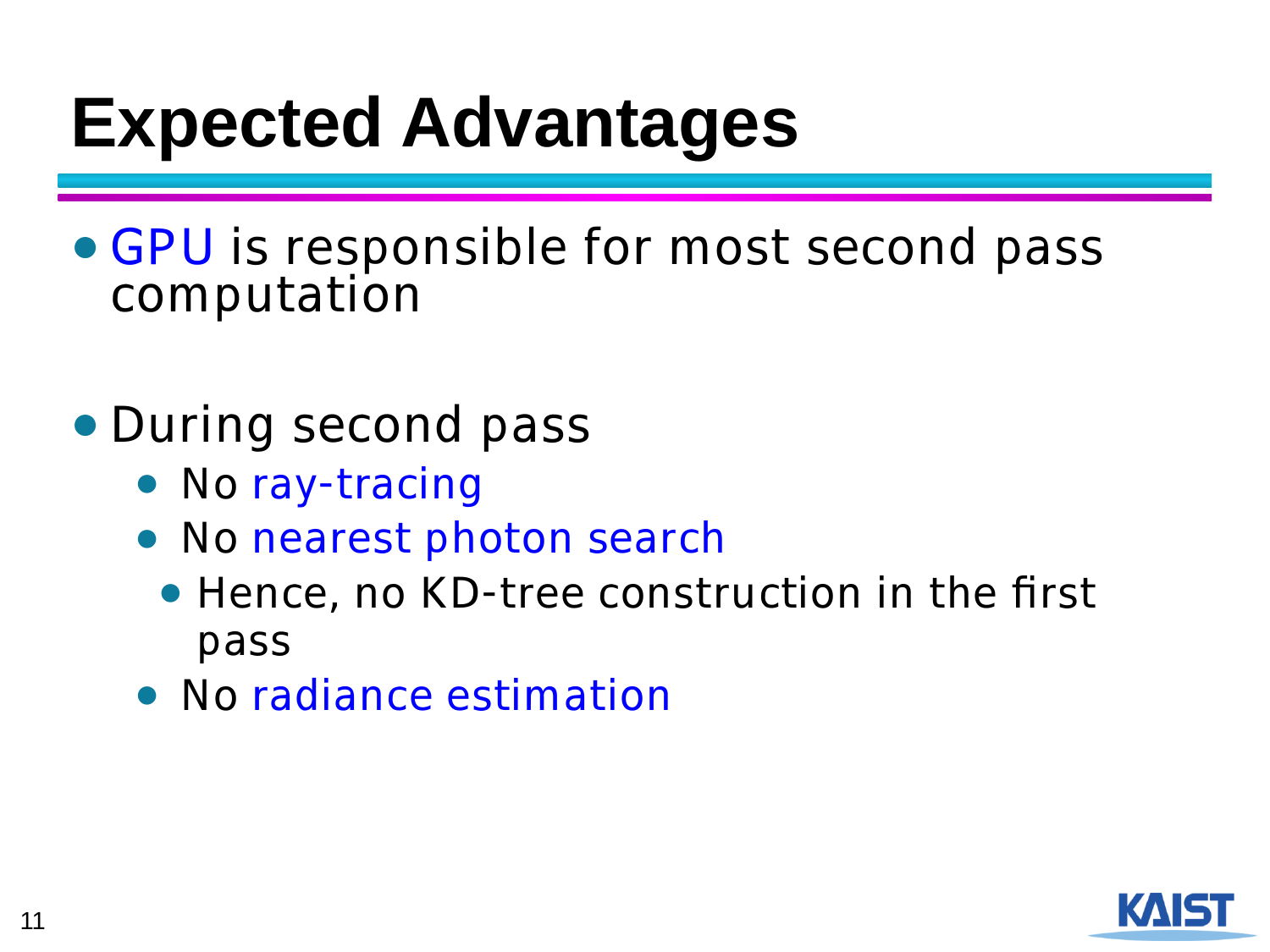

# Expected Advantages
GPU is responsible for most second pass computation

During second pass
No ray-tracing
No nearest photon search
Hence, no KD-tree construction in the first pass
No radiance estimation